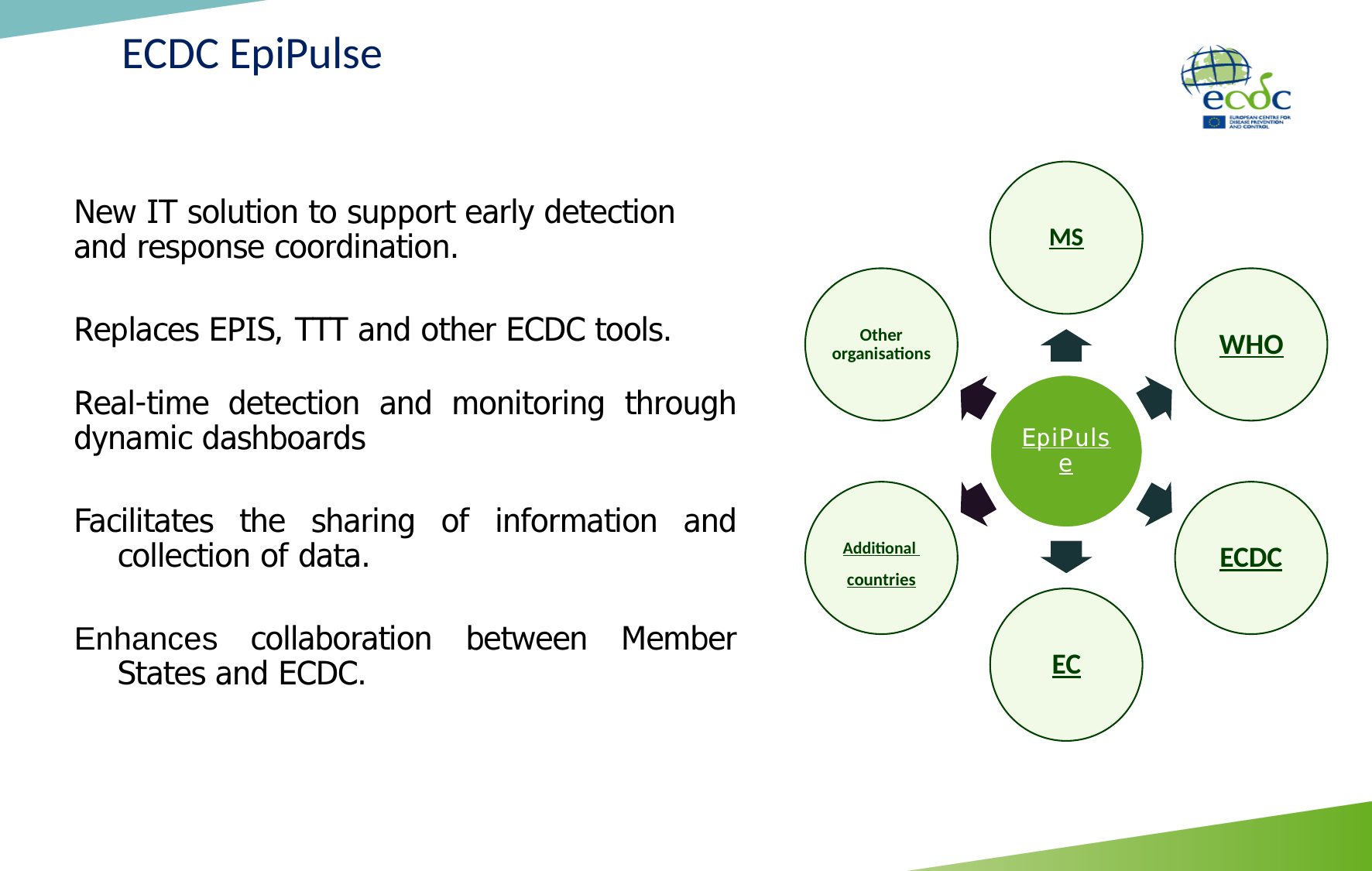

ECDC EpiPulse
EpiPulse

MS

WHO

ECDC

EC

Additional  countries

Other organisations
New IT solution to support early detection and response coordination.​

Replaces EPIS, TTT and other ECDC tools.

Real-time detection and monitoring through dynamic dashboards

Facilitates the sharing of information and collection of data.

Enhances collaboration between Member States and ECDC.